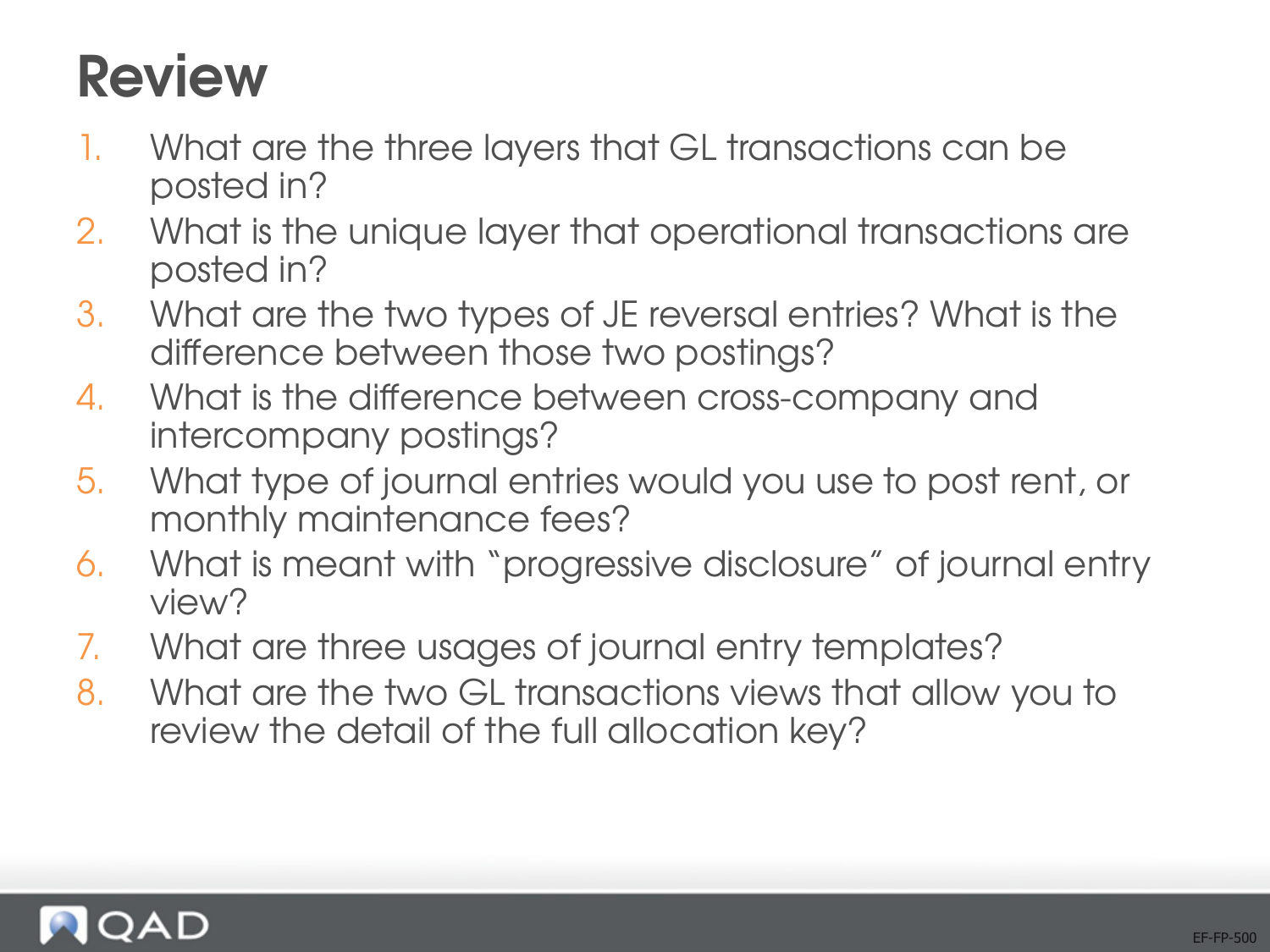

# Review
What are the three layers that GL transactions can be posted in?
What is the unique layer that operational transactions are posted in?
What are the two types of JE reversal entries? What is the difference between those two postings?
What is the difference between cross-company and intercompany postings?
What type of journal entries would you use to post rent, or monthly maintenance fees?
What is meant with “progressive disclosure” of journal entry view?
What are three usages of journal entry templates?
What are the two GL transactions views that allow you to review the detail of the full allocation key?

EF-FP-500